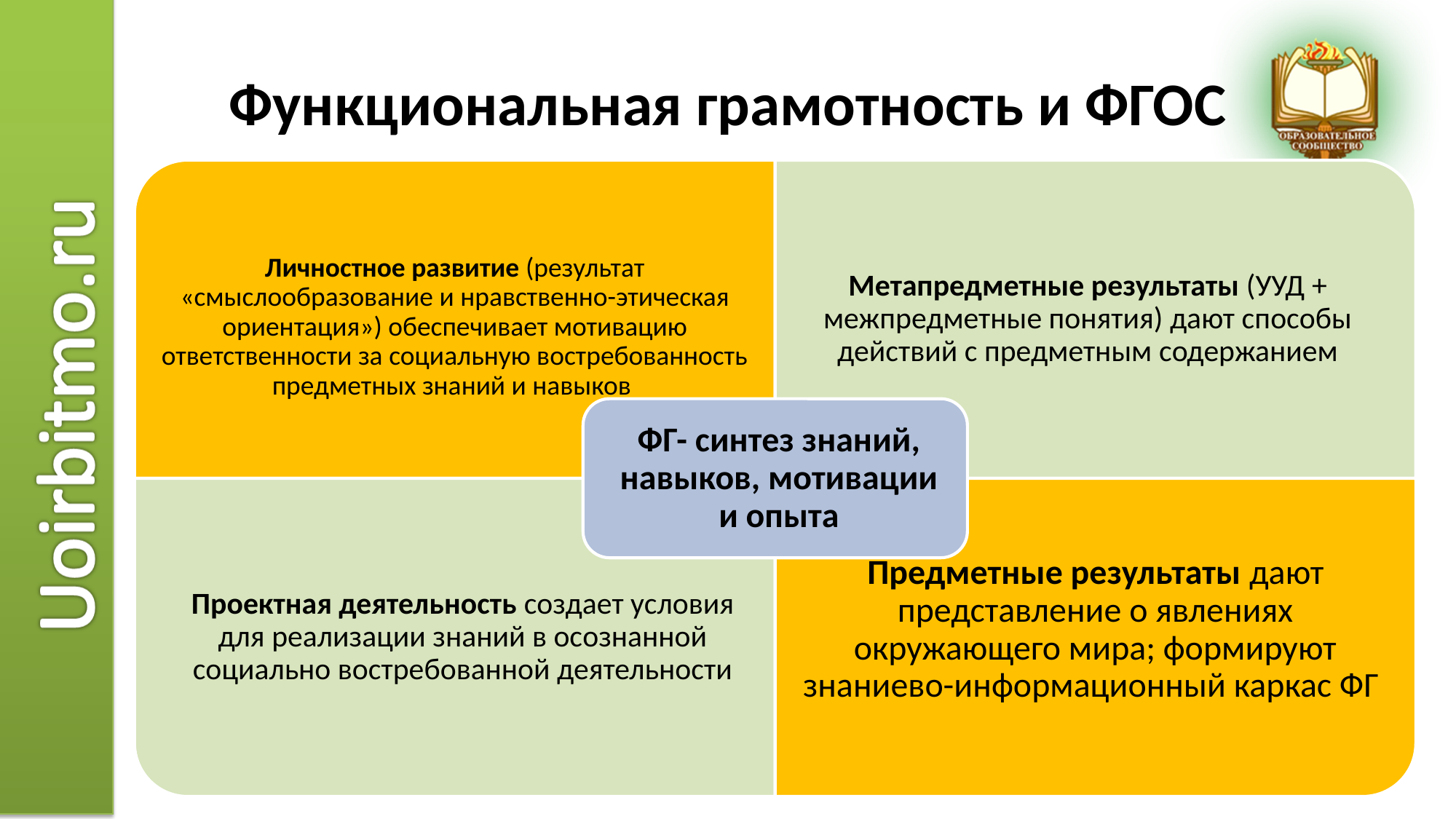

# Функциональная грамотность и ФГОС
Личностное развитие (результат «смыслообразование и нравственно-этическая ориентация») обеспечивает мотивацию ответственности за социальную востребованность предметных знаний и навыков
Метапредметные результаты (УУД + межпредметные понятия) дают способы действий с предметным содержанием
Проектная деятельность создает условия для реализации знаний в осознанной социально востребованной деятельности
Предметные результаты дают представление о явлениях окружающего мира; формируют знаниево-информационный каркас ФГ
ФГ- синтез знаний, навыков, мотивации и опыта